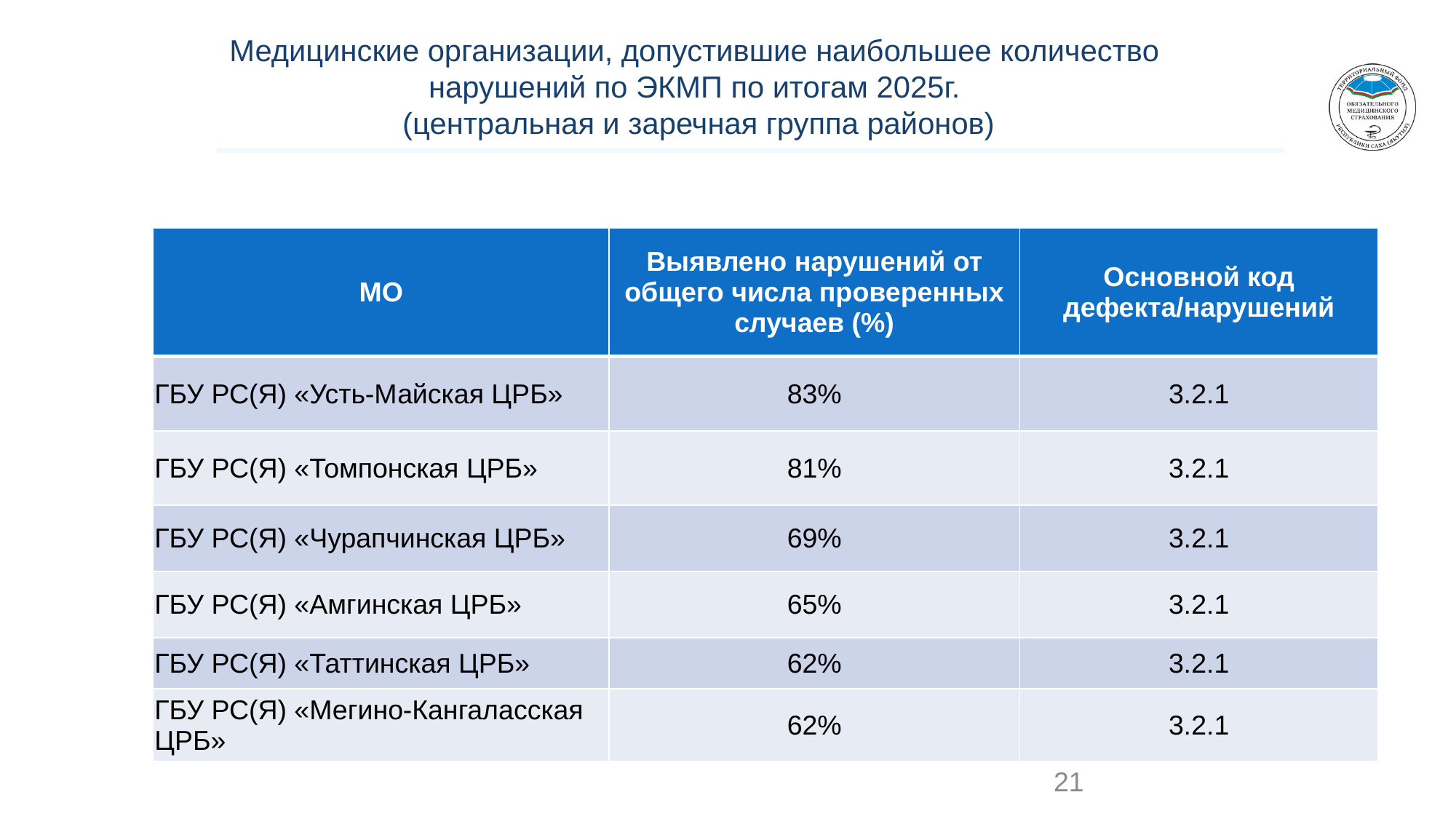

Медицинские организации, допустившие наибольшее количество
нарушений по ЭКМП по итогам 2025г.
(центральная и заречная группа районов)
| МО | Выявлено нарушений от общего числа проверенных случаев (%) | Основной код дефекта/нарушений |
| --- | --- | --- |
| ГБУ РС(Я) «Усть-Майская ЦРБ» | 83% | 3.2.1 |
| ГБУ РС(Я) «Томпонская ЦРБ» | 81% | 3.2.1 |
| ГБУ РС(Я) «Чурапчинская ЦРБ» | 69% | 3.2.1 |
| ГБУ РС(Я) «Амгинская ЦРБ» | 65% | 3.2.1 |
| ГБУ РС(Я) «Таттинская ЦРБ» | 62% | 3.2.1 |
| ГБУ РС(Я) «Мегино-Кангаласская ЦРБ» | 62% | 3.2.1 |
21